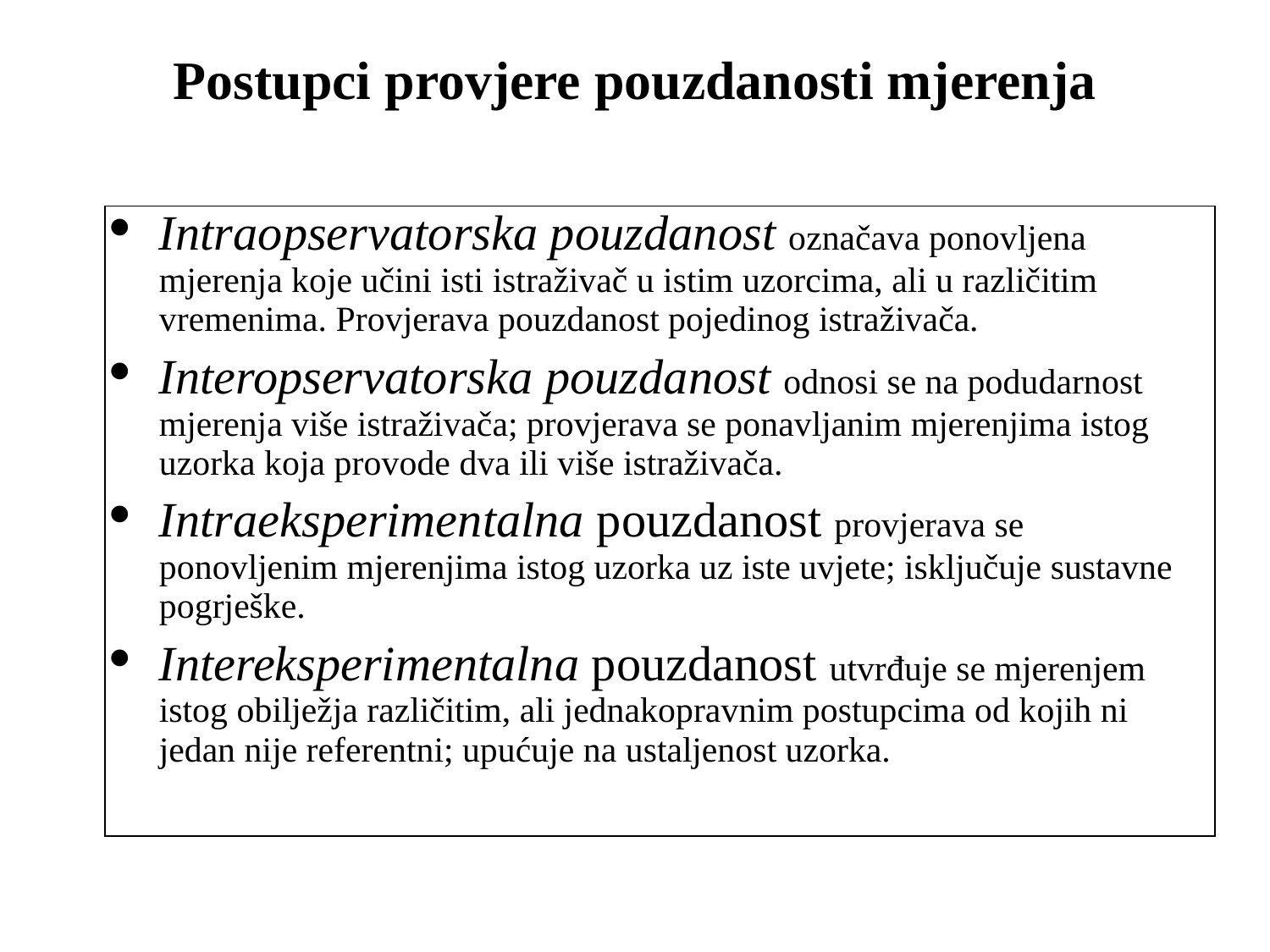

# Postupci provjere pouzdanosti mjerenja
| Intraopservatorska pouzdanost označava ponovljena mjerenja koje učini isti istraživač u istim uzorcima, ali u različitim vremenima. Provjerava pouzdanost pojedinog istraživača. Interopservatorska pouzdanost odnosi se na podudarnost mjerenja više istraživača; provjerava se ponavljanim mjerenjima istog uzorka koja provode dva ili više istraživača. Intraeksperimentalna pouzdanost provjerava se ponovljenim mjerenjima istog uzorka uz iste uvjete; isključuje sustavne pogrješke. Intereksperimentalna pouzdanost utvrđuje se mjerenjem istog obilježja različitim, ali jednakopravnim postupcima od kojih ni jedan nije referentni; upućuje na ustaljenost uzorka. |
| --- |